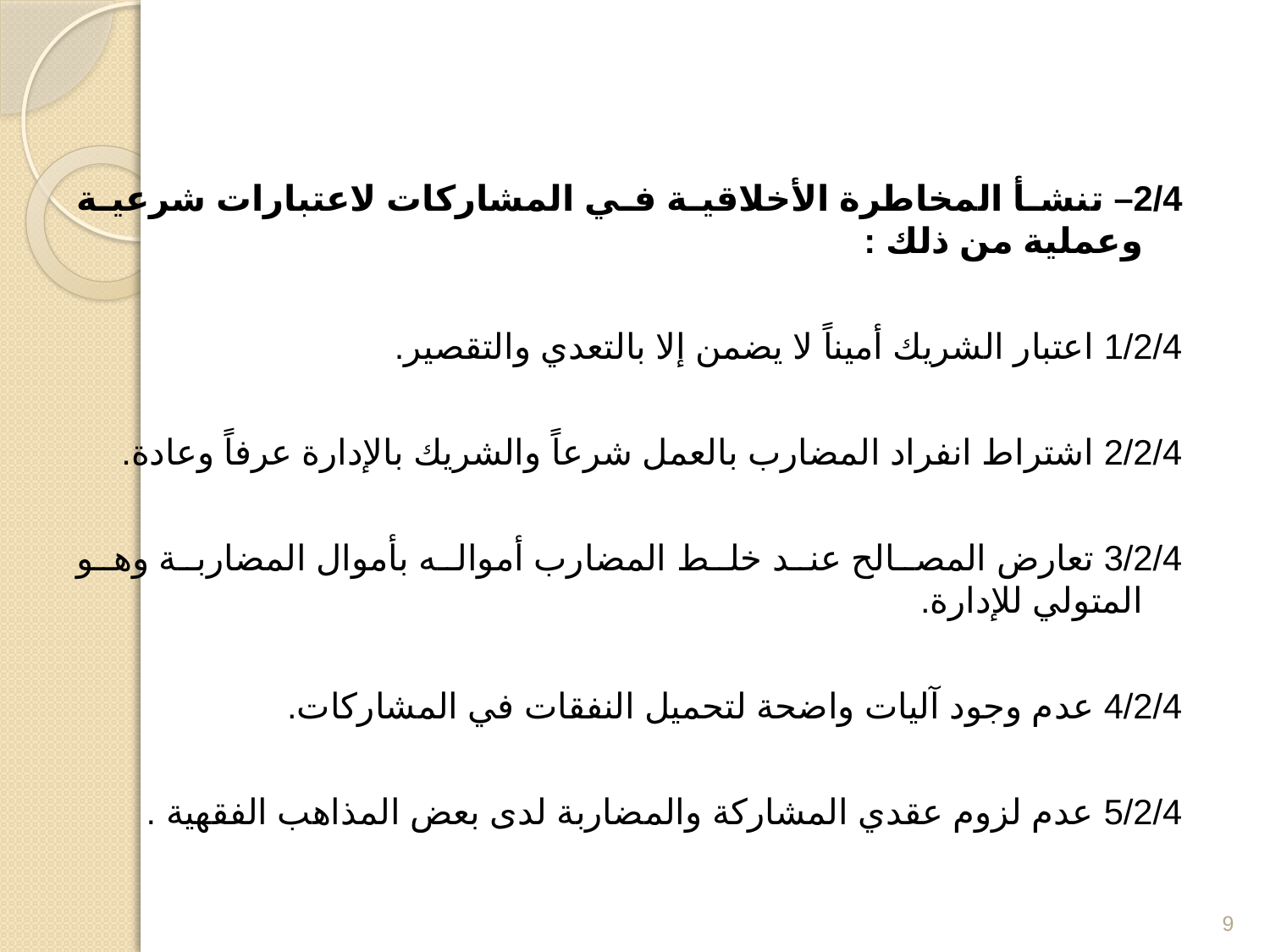

2/4– تنشأ المخاطرة الأخلاقية في المشاركات لاعتبارات شرعية وعملية من ذلك :

1/2/4 اعتبار الشريك أميناً لا يضمن إلا بالتعدي والتقصير.

2/2/4 اشتراط انفراد المضارب بالعمل شرعاً والشريك بالإدارة عرفاً وعادة.

3/2/4 تعارض المصالح عند خلط المضارب أمواله بأموال المضاربة وهو المتولي للإدارة.

4/2/4 عدم وجود آليات واضحة لتحميل النفقات في المشاركات.

5/2/4 عدم لزوم عقدي المشاركة والمضاربة لدى بعض المذاهب الفقهية .

9